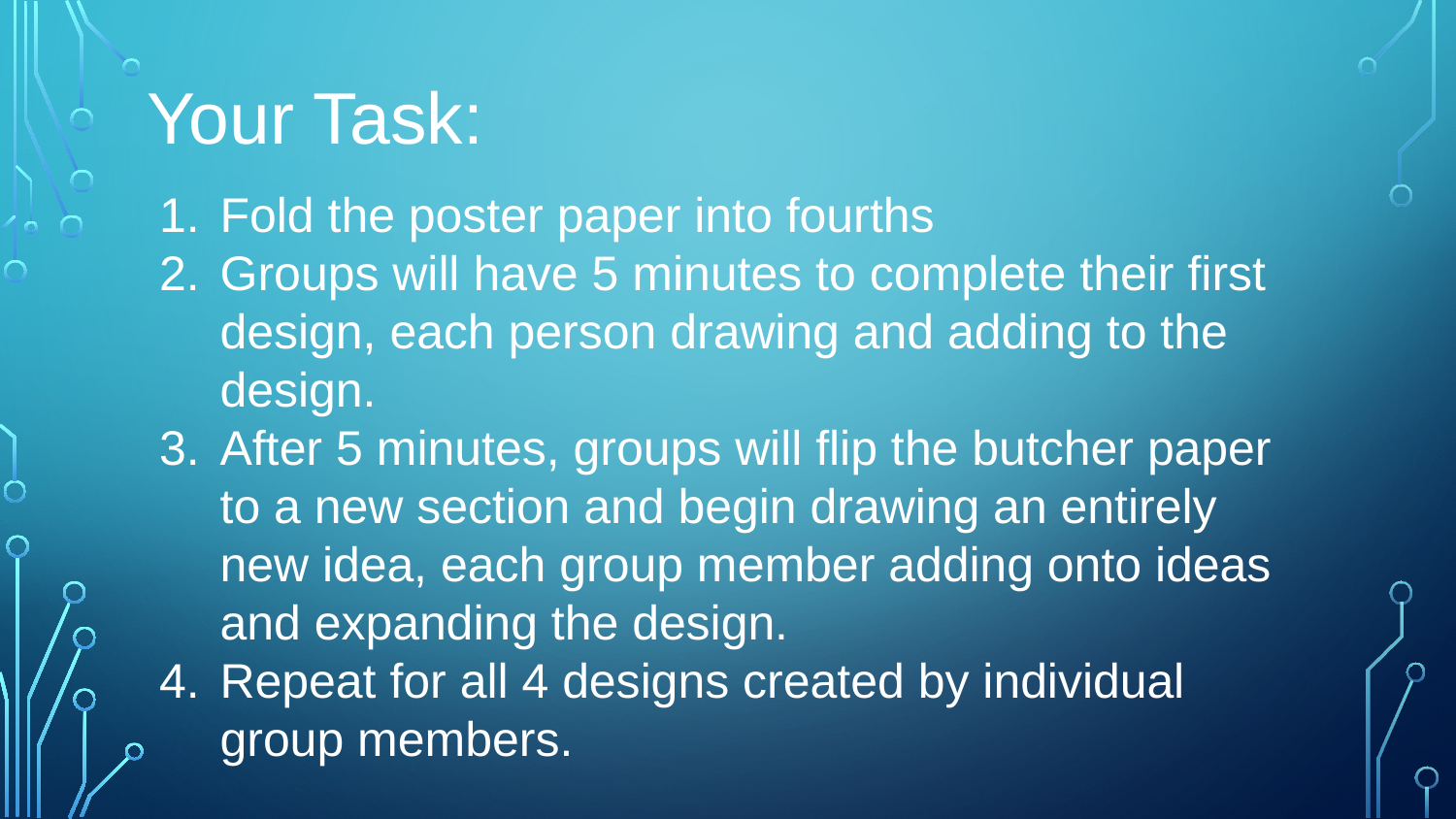

# Your Task:
Fold the poster paper into fourths
Groups will have 5 minutes to complete their first design, each person drawing and adding to the design.
After 5 minutes, groups will flip the butcher paper to a new section and begin drawing an entirely new idea, each group member adding onto ideas and expanding the design.
Repeat for all 4 designs created by individual group members.